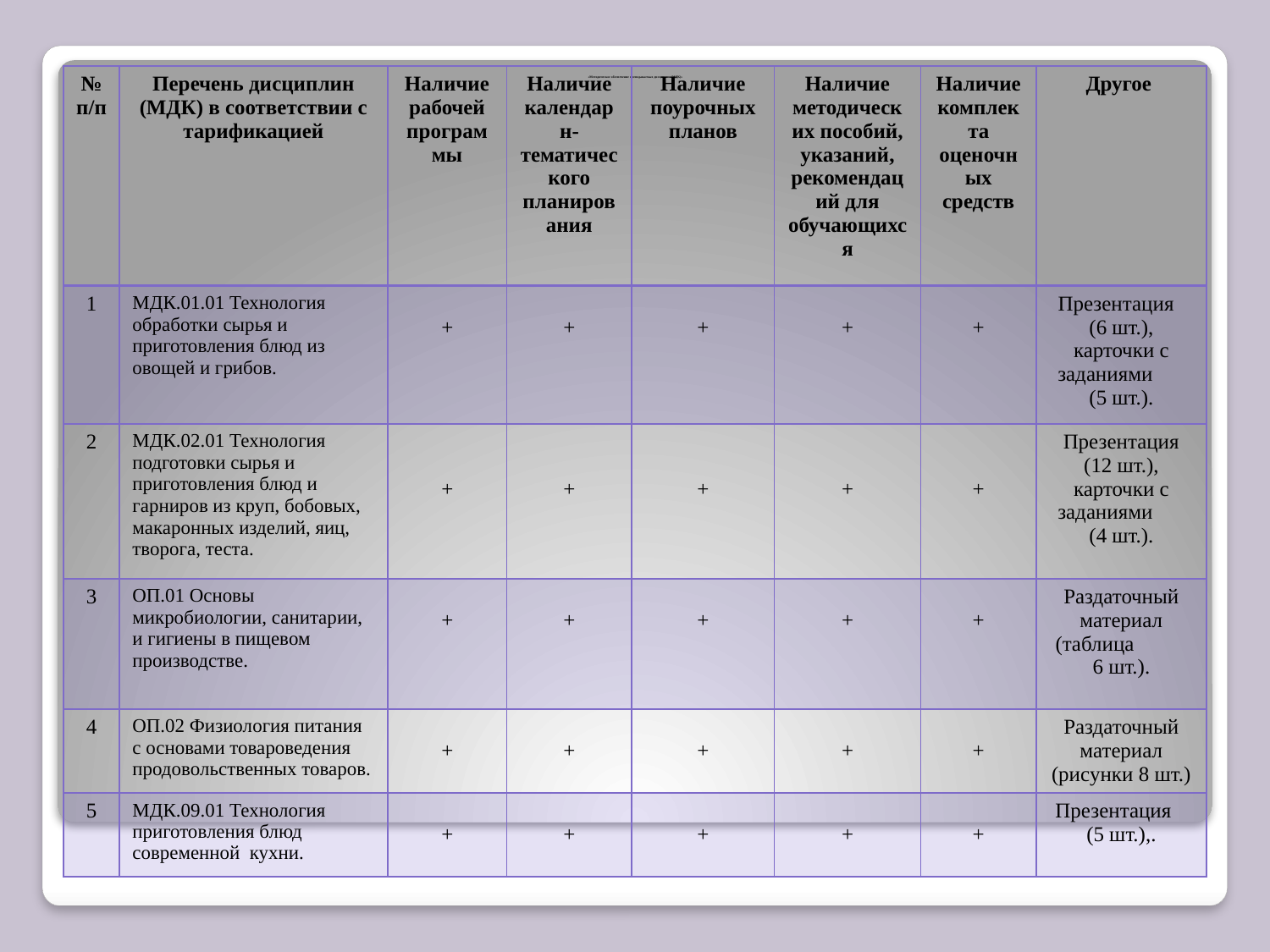

# «Методическое обеспечение преподаваемых дисциплин (МДК)»
| № п/п | Перечень дисциплин (МДК) в соответствии с тарификацией | Наличие рабочей программы | Наличие календарн-тематического планирования | Наличие поурочных планов | Наличие методических пособий, указаний, рекомендаций для обучающихся | Наличие комплекта оценочных средств | Другое |
| --- | --- | --- | --- | --- | --- | --- | --- |
| 1 | МДК.01.01 Технология обработки сырья и приготовления блюд из овощей и грибов. | + | + | + | + | + | Презентация (6 шт.), карточки с заданиями (5 шт.). |
| 2 | МДК.02.01 Технология подготовки сырья и приготовления блюд и гарниров из круп, бобовых, макаронных изделий, яиц, творога, теста. | + | + | + | + | + | Презентация (12 шт.), карточки с заданиями (4 шт.). |
| 3 | ОП.01 Основы микробиологии, санитарии, и гигиены в пищевом производстве. | + | + | + | + | + | Раздаточный материал (таблица 6 шт.). |
| 4 | ОП.02 Физиология питания с основами товароведения продовольственных товаров. | + | + | + | + | + | Раздаточный материал (рисунки 8 шт.) |
| 5 | МДК.09.01 Технология приготовления блюд современной кухни. | + | + | + | + | + | Презентация (5 шт.),. |